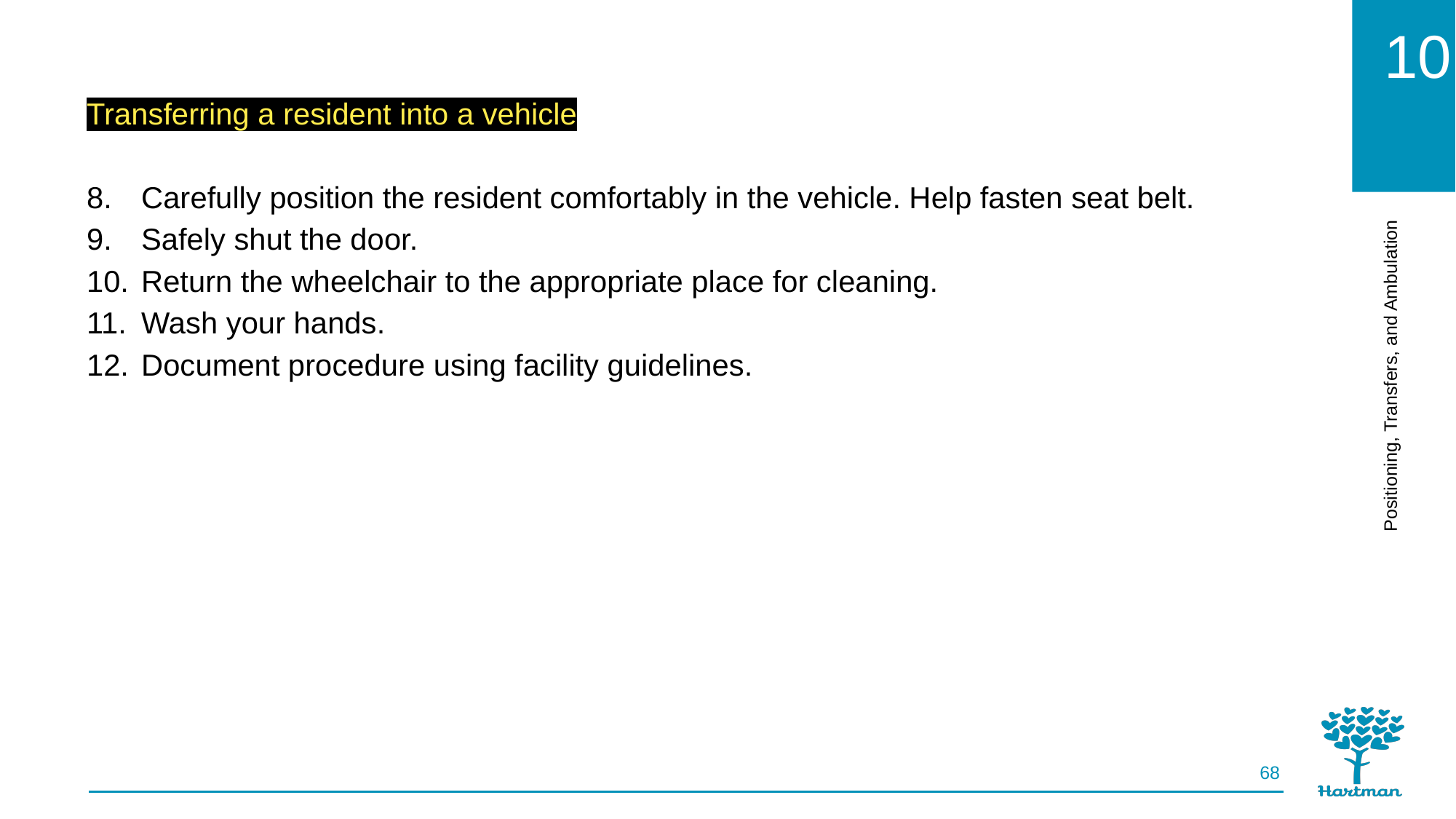

Transferring a resident into a vehicle

Carefully position the resident comfortably in the vehicle. Help fasten seat belt.
Safely shut the door.
Return the wheelchair to the appropriate place for cleaning.
Wash your hands.
Document procedure using facility guidelines.

68